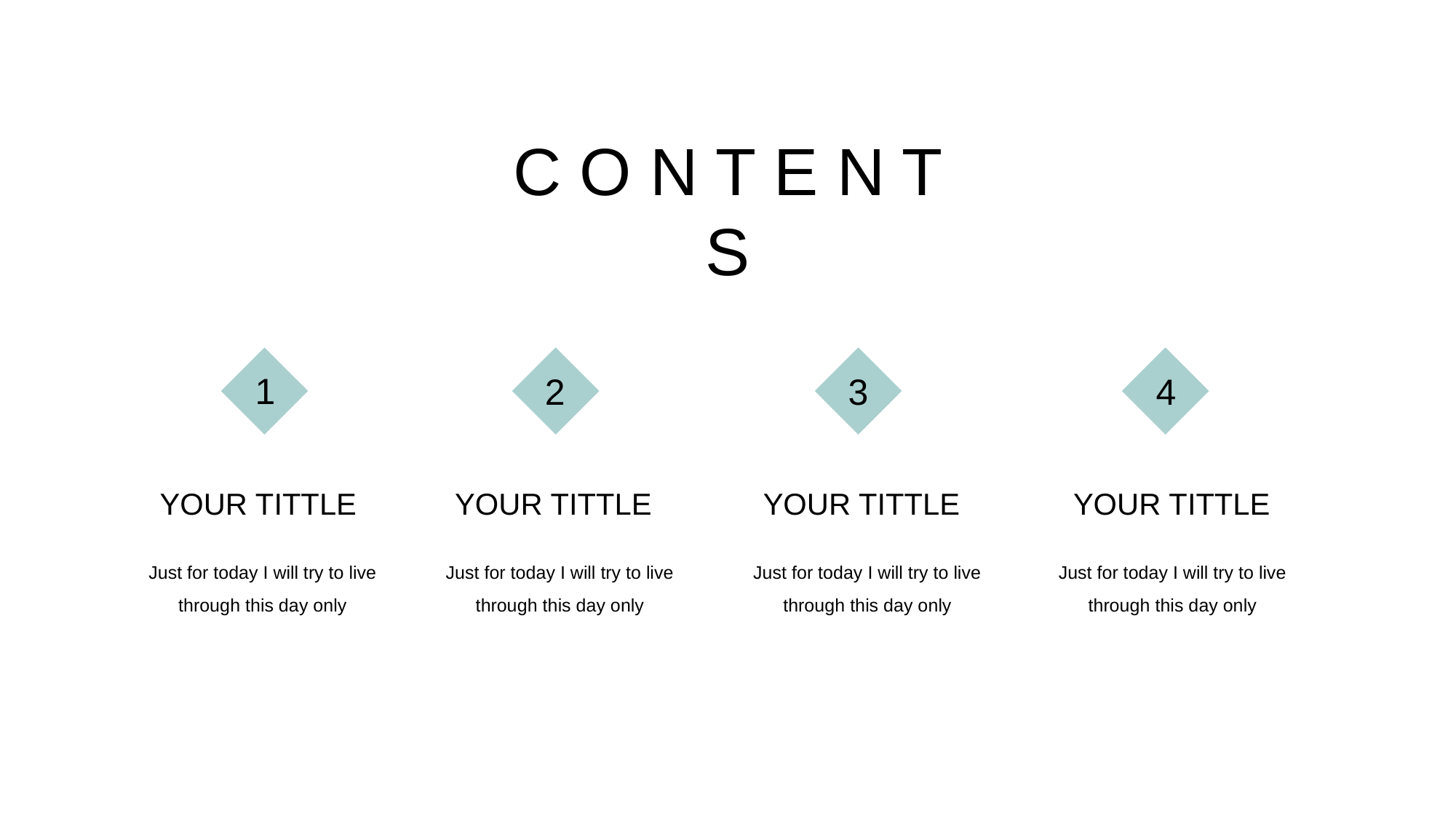

C O N T E N T S

1
3
4
2
YOUR TITTLE
YOUR TITTLE
YOUR TITTLE
YOUR TITTLE
Just for today I will try to live through this day only
Just for today I will try to live through this day only
Just for today I will try to live through this day only
Just for today I will try to live through this day only